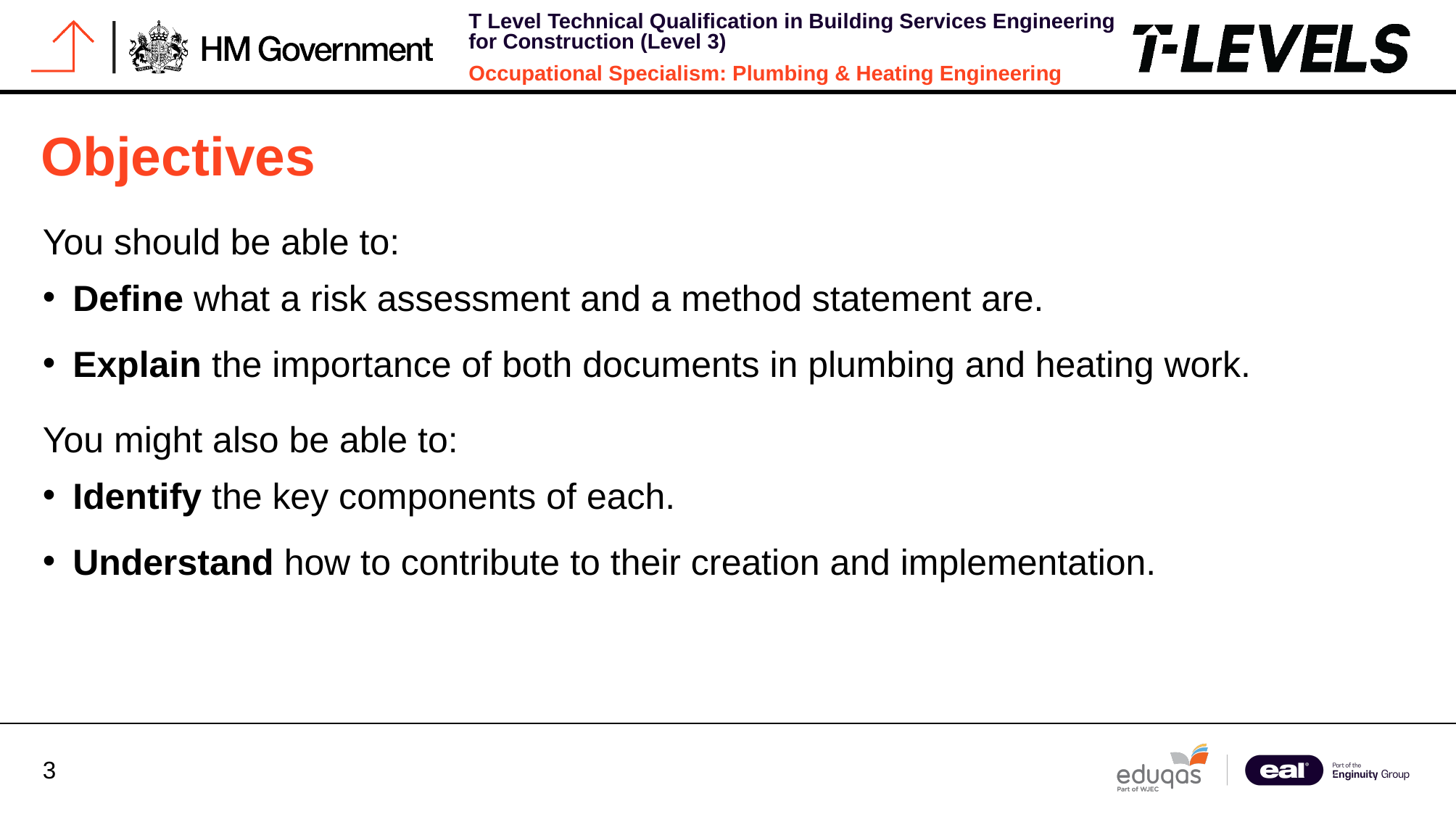

# Objectives
You should be able to:
Define what a risk assessment and a method statement are.
Explain the importance of both documents in plumbing and heating work.
You might also be able to:
Identify the key components of each.
Understand how to contribute to their creation and implementation.